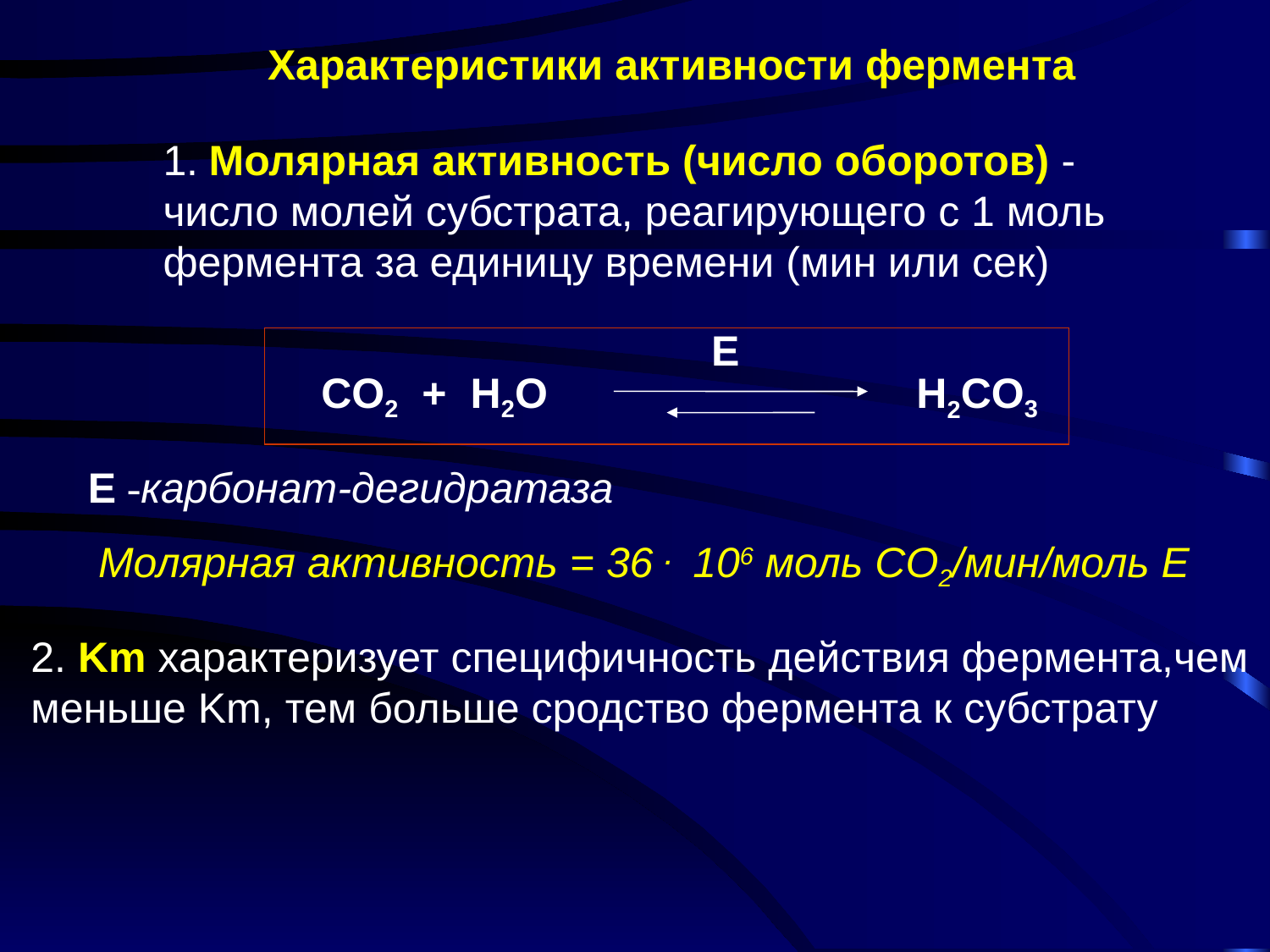

Характеристики активности фермента
1. Молярная активность (число оборотов) -
число молей субстрата, реагирующего с 1 моль
фермента за единицу времени (мин или сек)
E

  H2CO3
СO2  +  H2O

E -карбонат-дегидратаза
Молярная активность = 36 .
106 моль СO2/мин/моль Е
2. Km характеризует специфичность действия фермента,чем
меньше Km, тем больше сродство фермента к субстрату